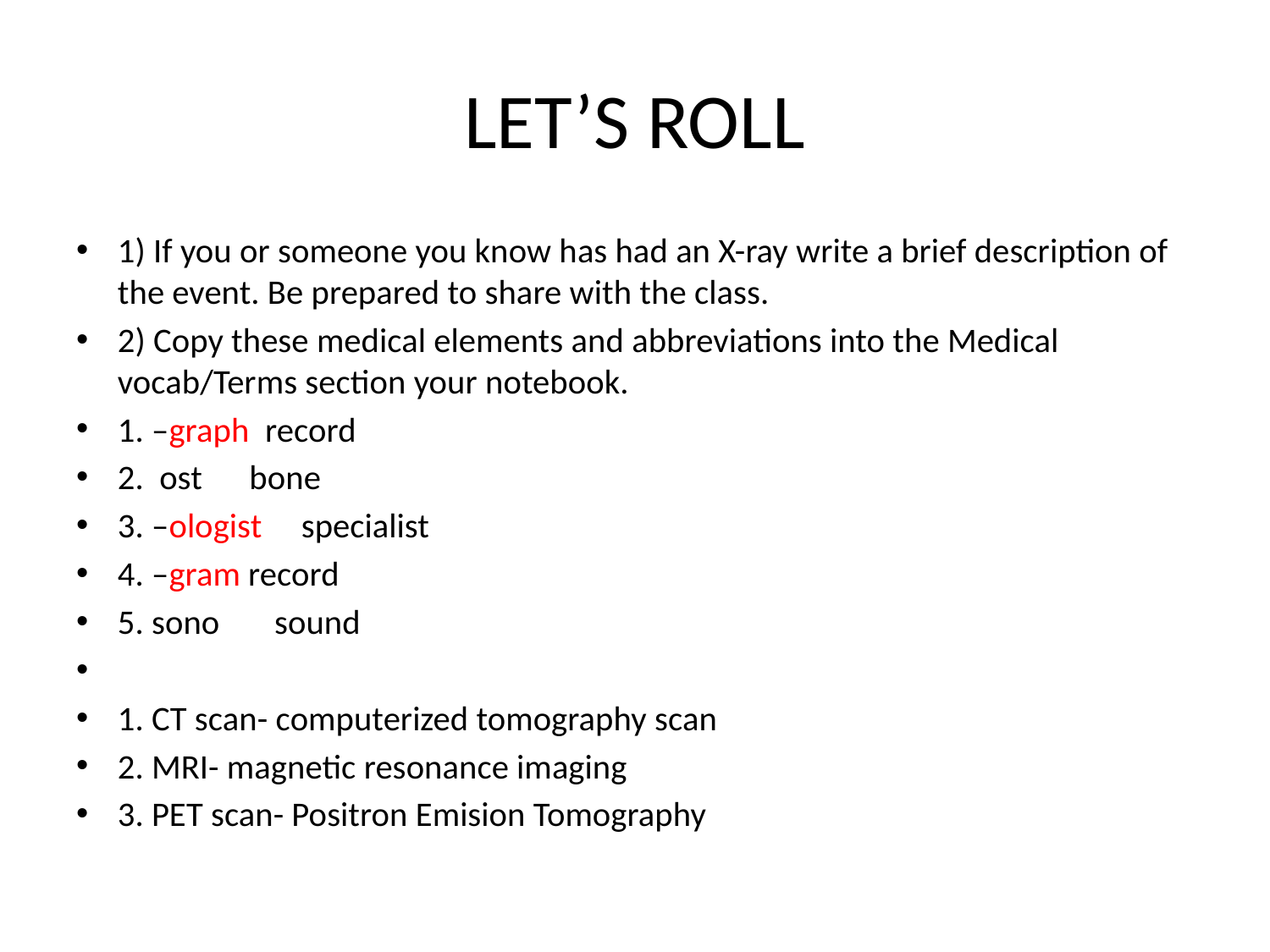

# LET’S ROLL
1) If you or someone you know has had an X-ray write a brief description of the event. Be prepared to share with the class.
2) Copy these medical elements and abbreviations into the Medical vocab/Terms section your notebook.
1. –graph  record
2.  ost      bone
3. –ologist     specialist
4. –gram record
5. sono       sound

1. CT scan- computerized tomography scan
2. MRI- magnetic resonance imaging
3. PET scan- Positron Emision Tomography